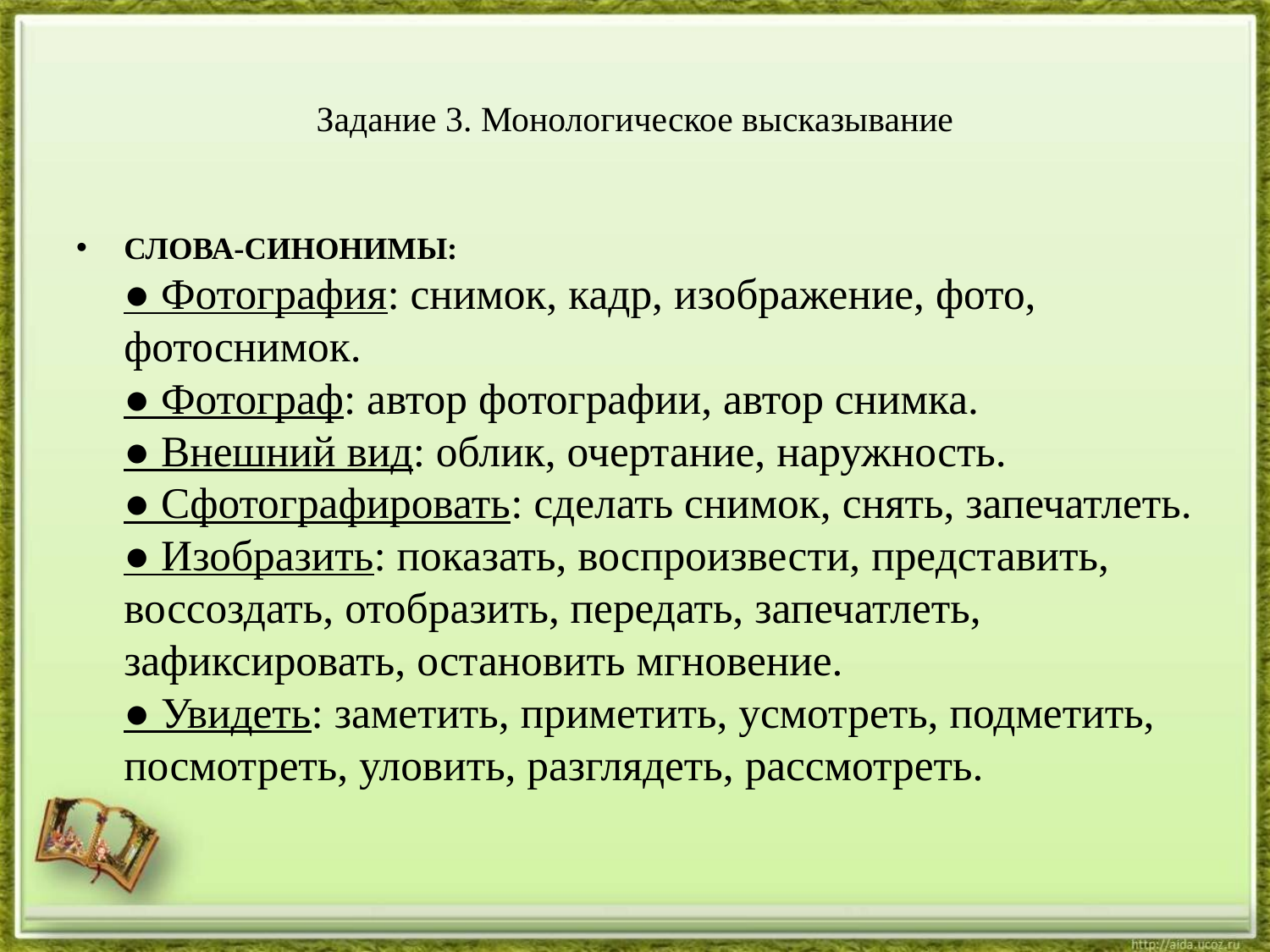

# Задание 3. Монологическое высказывание
СЛОВА-СИНОНИМЫ:
● Фотография: снимок, кадр, изображение, фото, фотоснимок.
● Фотограф: автор фотографии, автор снимка.
● Внешний вид: облик, очертание, наружность.
● Сфотографировать: сделать снимок, снять, запечатлеть.
● Изобразить: показать, воспроизвести, представить, воссоздать, отобразить, передать, запечатлеть, зафиксировать, остановить мгновение.
● Увидеть: заметить, приметить, усмотреть, подметить, посмотреть, уловить, разглядеть, рассмотреть.